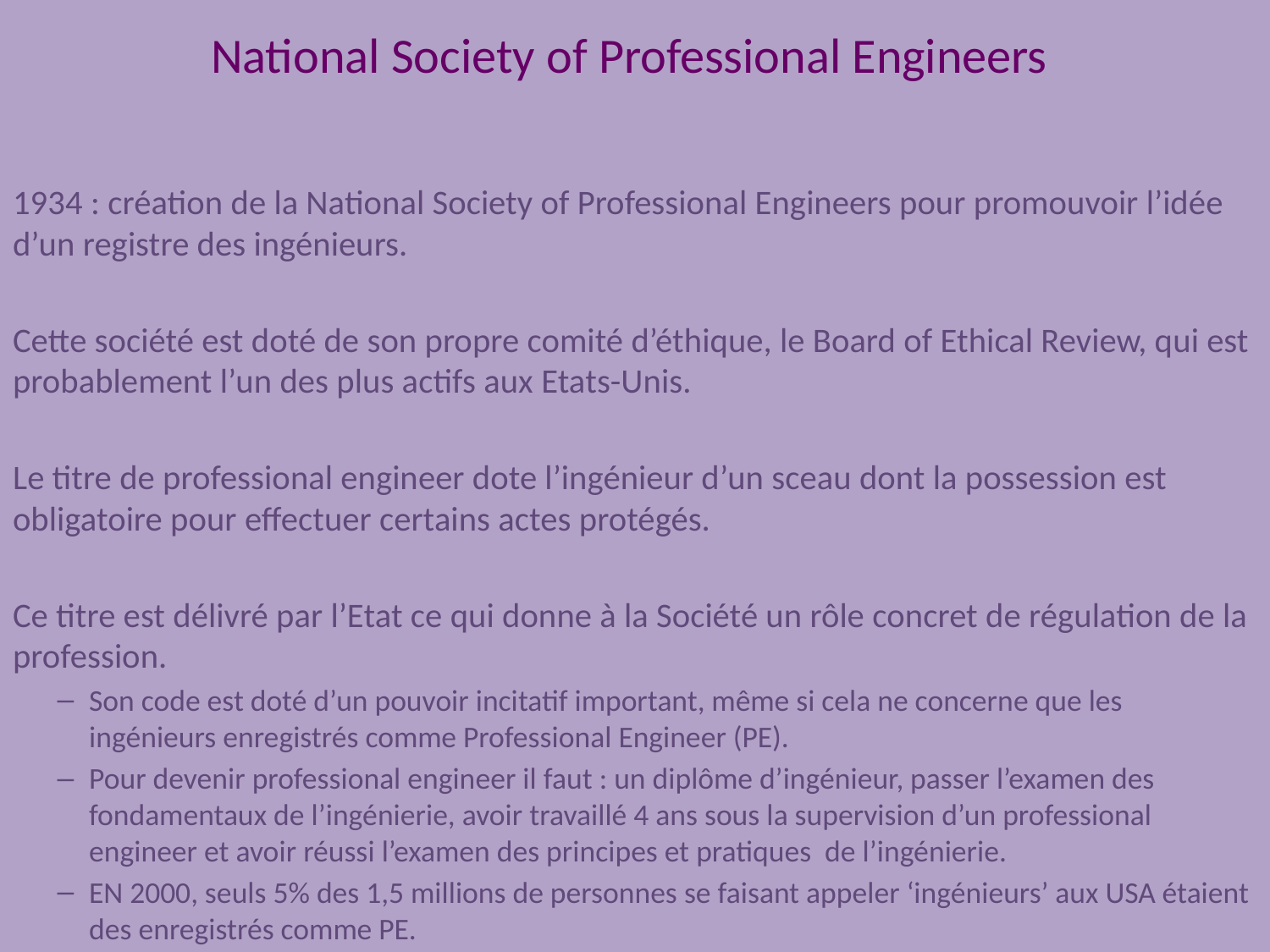

# National Society of Professional Engineers
1934 : création de la National Society of Professional Engineers pour promouvoir l’idée d’un registre des ingénieurs.

Cette société est doté de son propre comité d’éthique, le Board of Ethical Review, qui est probablement l’un des plus actifs aux Etats-Unis.

Le titre de professional engineer dote l’ingénieur d’un sceau dont la possession est obligatoire pour effectuer certains actes protégés.

Ce titre est délivré par l’Etat ce qui donne à la Société un rôle concret de régulation de la profession.
Son code est doté d’un pouvoir incitatif important, même si cela ne concerne que les ingénieurs enregistrés comme Professional Engineer (PE).
Pour devenir professional engineer il faut : un diplôme d’ingénieur, passer l’examen des fondamentaux de l’ingénierie, avoir travaillé 4 ans sous la supervision d’un professional engineer et avoir réussi l’examen des principes et pratiques  de l’ingénierie.
EN 2000, seuls 5% des 1,5 millions de personnes se faisant appeler ‘ingénieurs’ aux USA étaient des enregistrés comme PE.